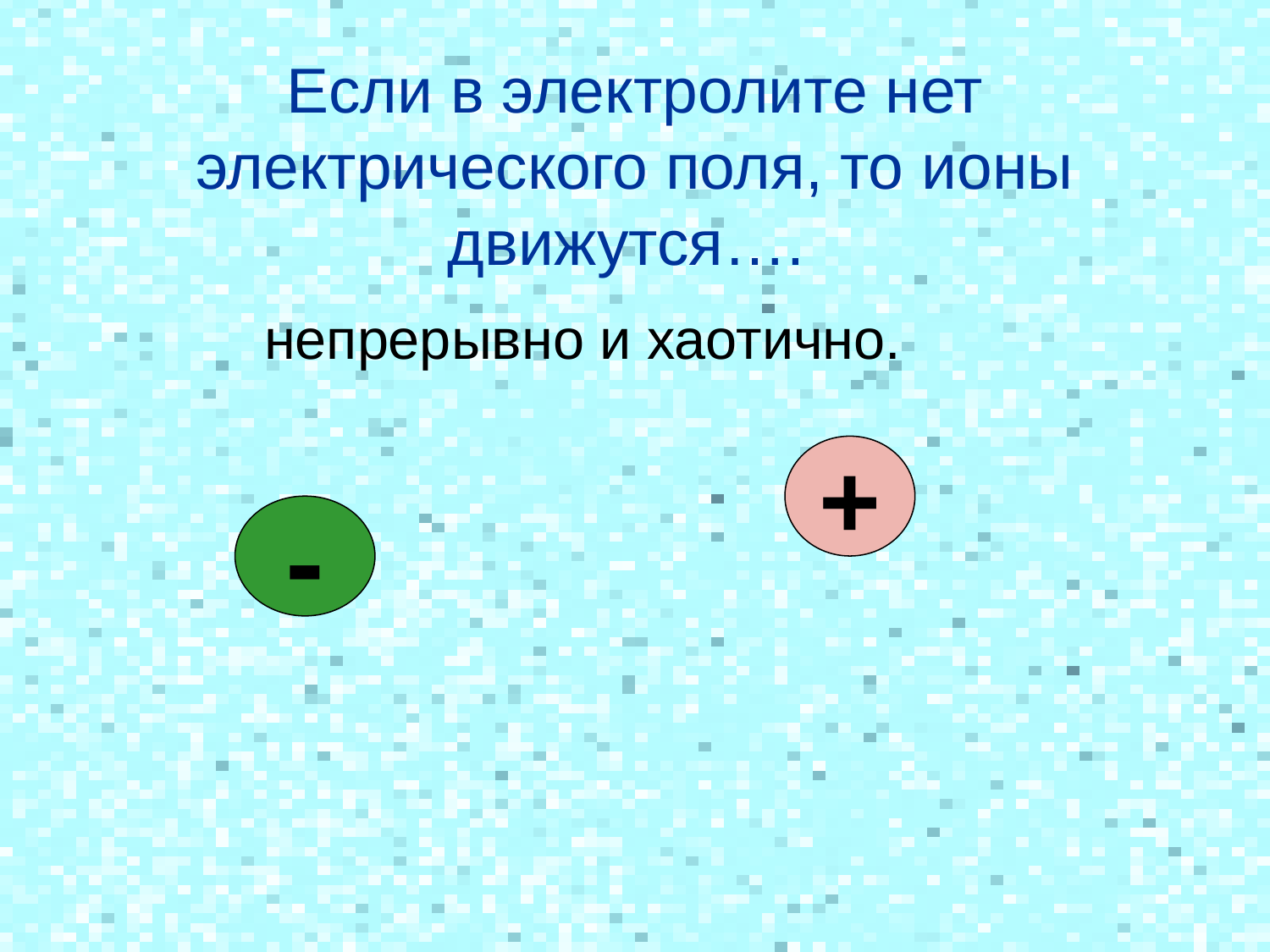

# Если в электролите нет электрического поля, то ионы движутся….
            непрерывно и хаотично.
+
-